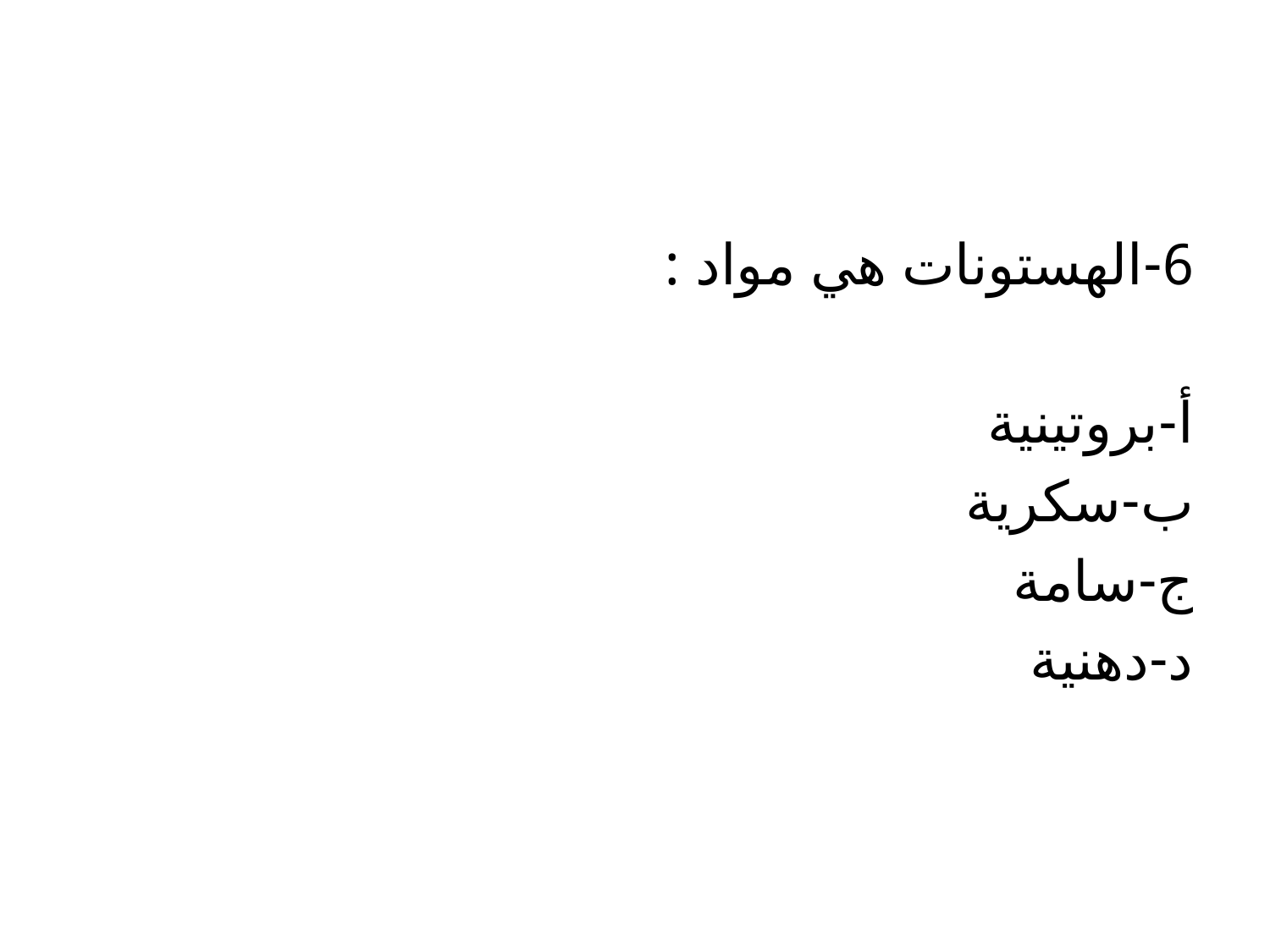

6-الهستونات هي مواد :

أ-بروتينية
ب-سكرية
ج-سامة
د-دهنية